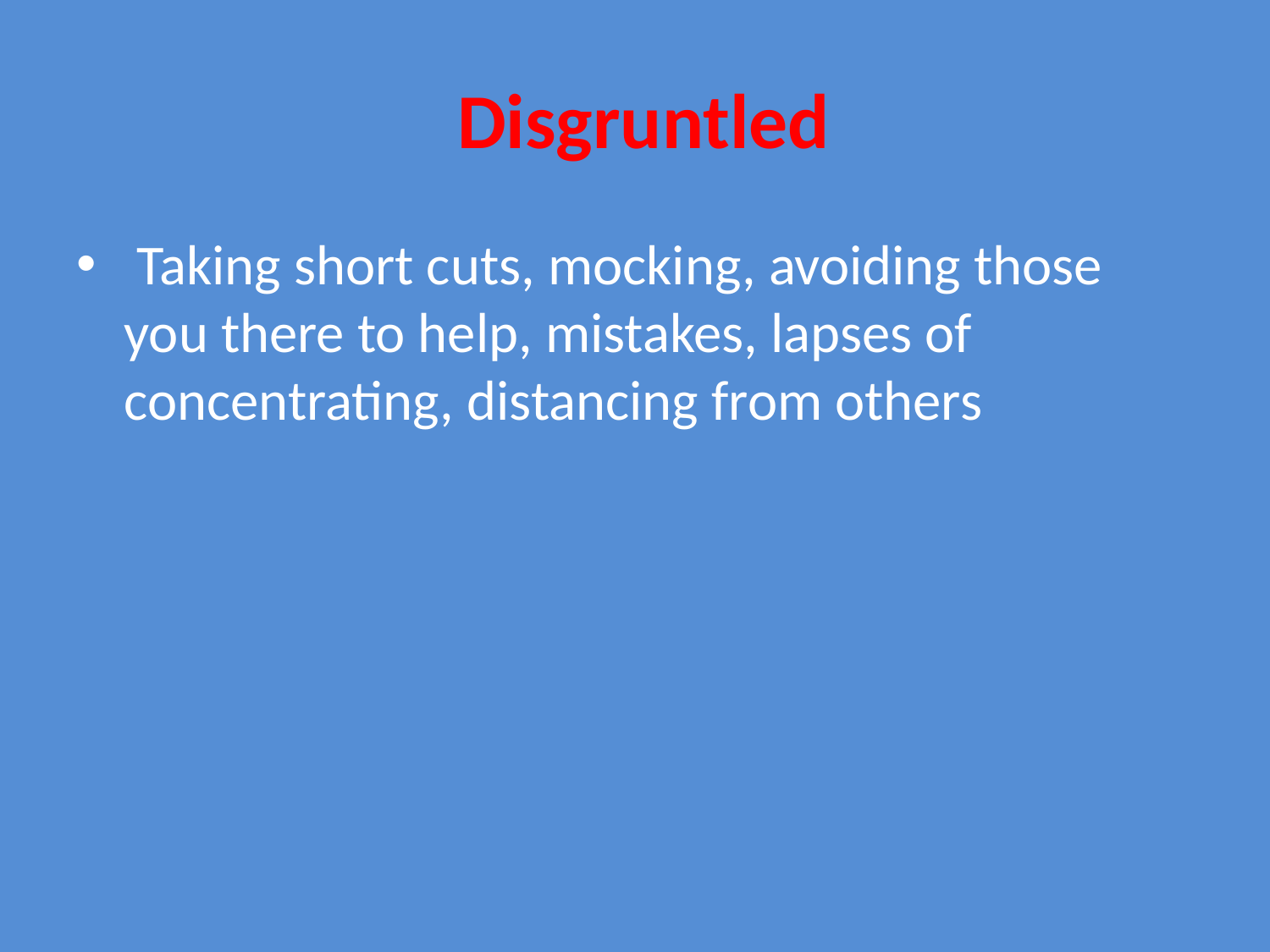

# Disgruntled
 Taking short cuts, mocking, avoiding those you there to help, mistakes, lapses of concentrating, distancing from others